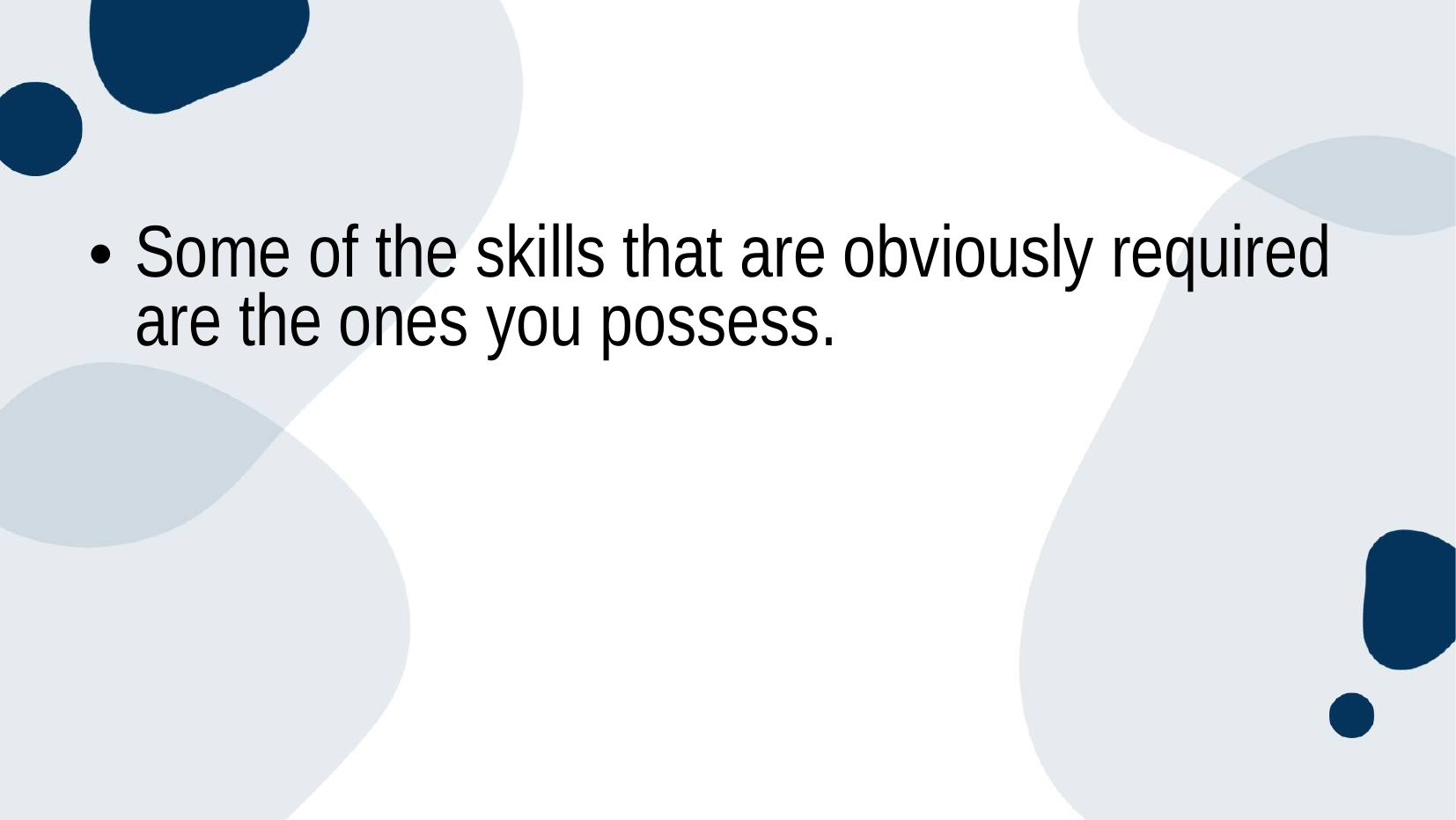

#
Some of the skills that are obviously required are the ones you possess.